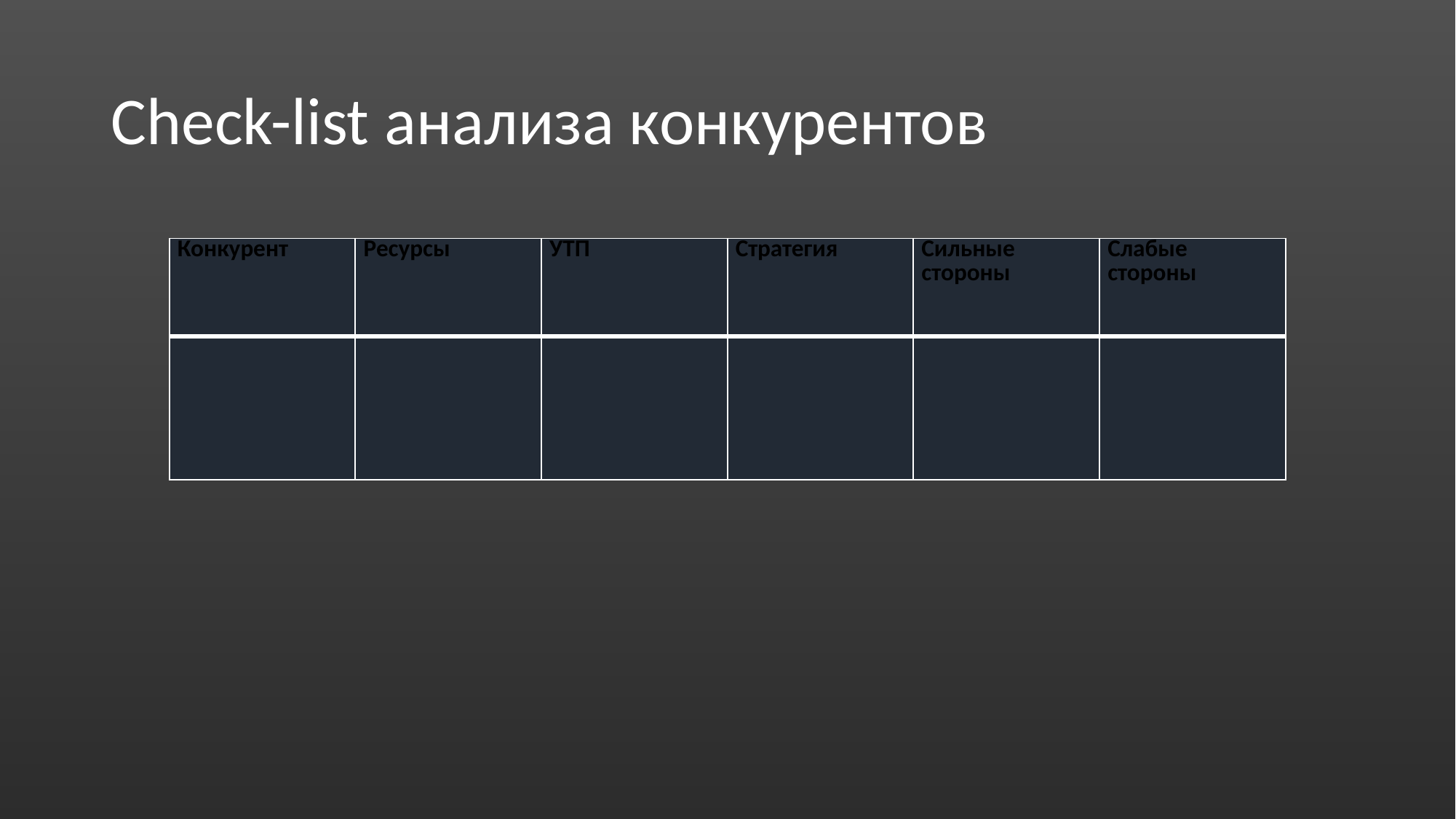

# Check-list анализа конкурентов
| Конкурент | Ресурсы | УТП | Стратегия | Сильные стороны | Слабые стороны |
| --- | --- | --- | --- | --- | --- |
|  |  |  |  |  |  |